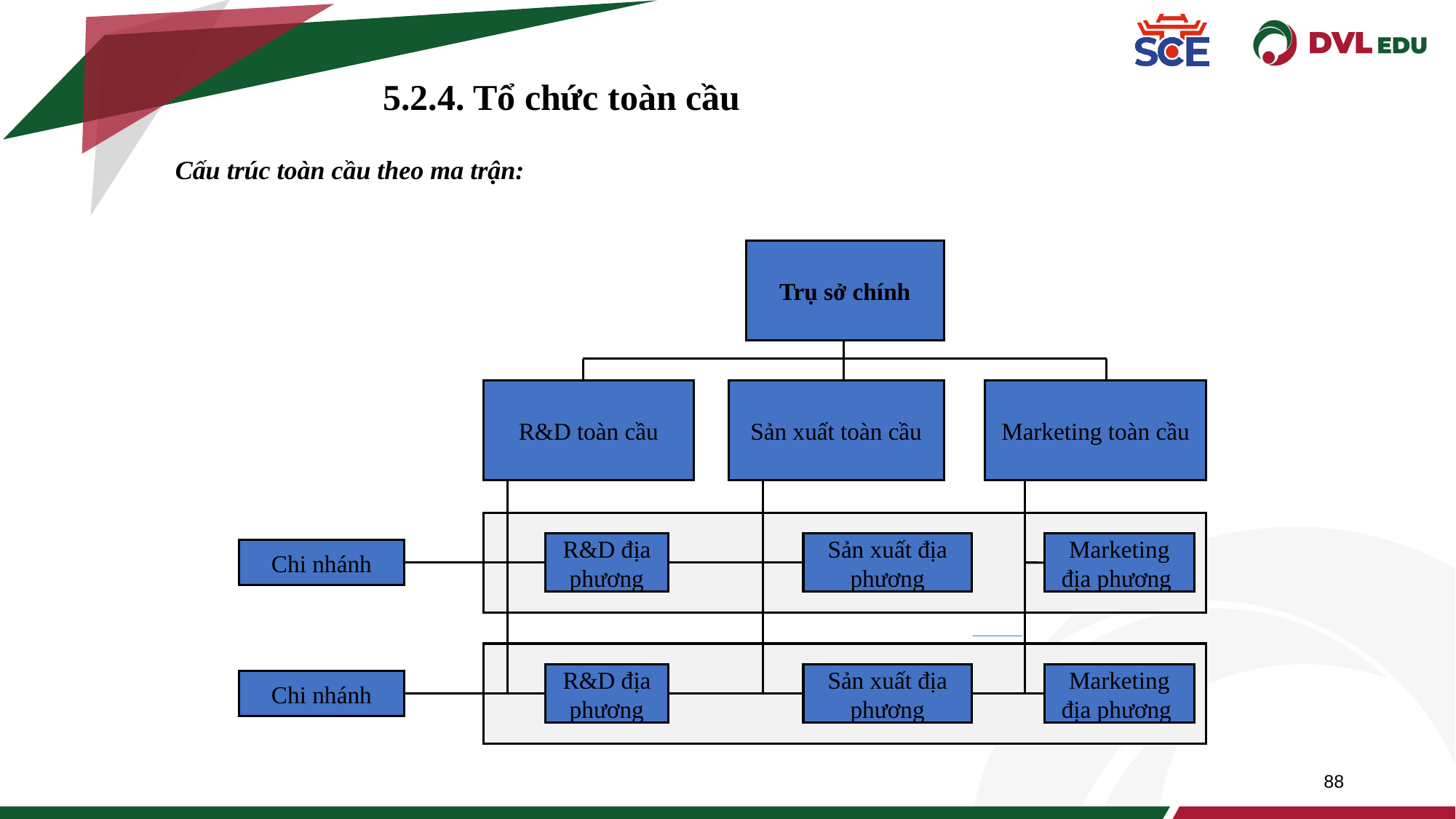

5.2.4. Tổ chức toàn cầu
Cấu trúc toàn cầu theo ma trận:
Trụ sở chính
R&D toàn cầu
Sản xuất toàn cầu
Marketing toàn cầu
Text
R&D địa phương
Sản xuất địa phương
Marketing địa phương
Chi nhánh
Text
R&D địa phương
Sản xuất địa phương
Marketing địa phương
Chi nhánh
88
88